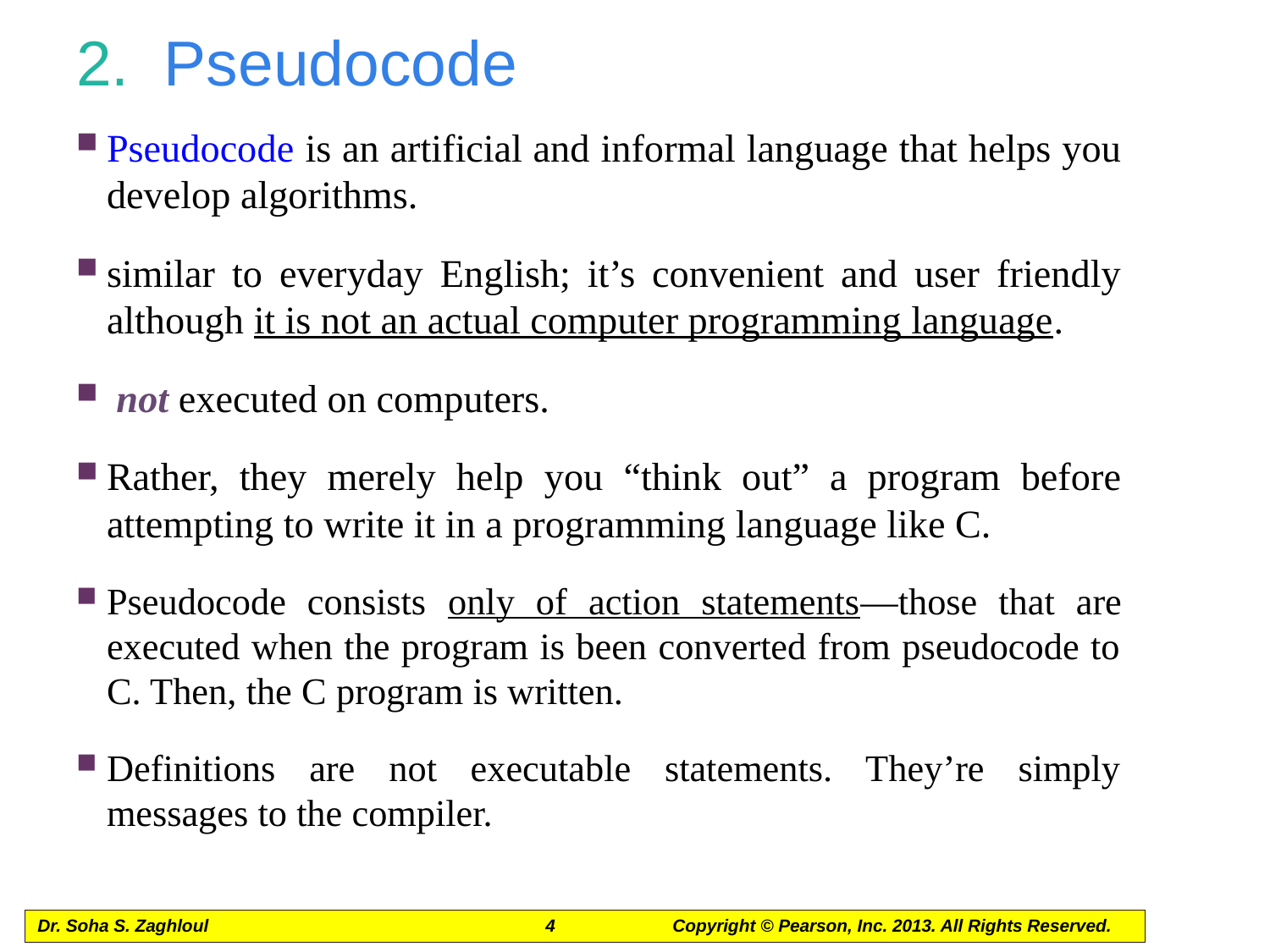

# 2.  Pseudocode
Pseudocode is an artificial and informal language that helps you develop algorithms.
similar to everyday English; it’s convenient and user friendly although it is not an actual computer programming language.
 not executed on computers.
Rather, they merely help you “think out” a program before attempting to write it in a programming language like C.
Pseudocode consists only of action statements—those that are executed when the program is been converted from pseudocode to C. Then, the C program is written.
Definitions are not executable statements. They’re simply messages to the compiler.

©1992-2013 by Pearson Education, Inc. All Rights Reserved.
Dr. Soha S. Zaghloul			4	Copyright © Pearson, Inc. 2013. All Rights Reserved.